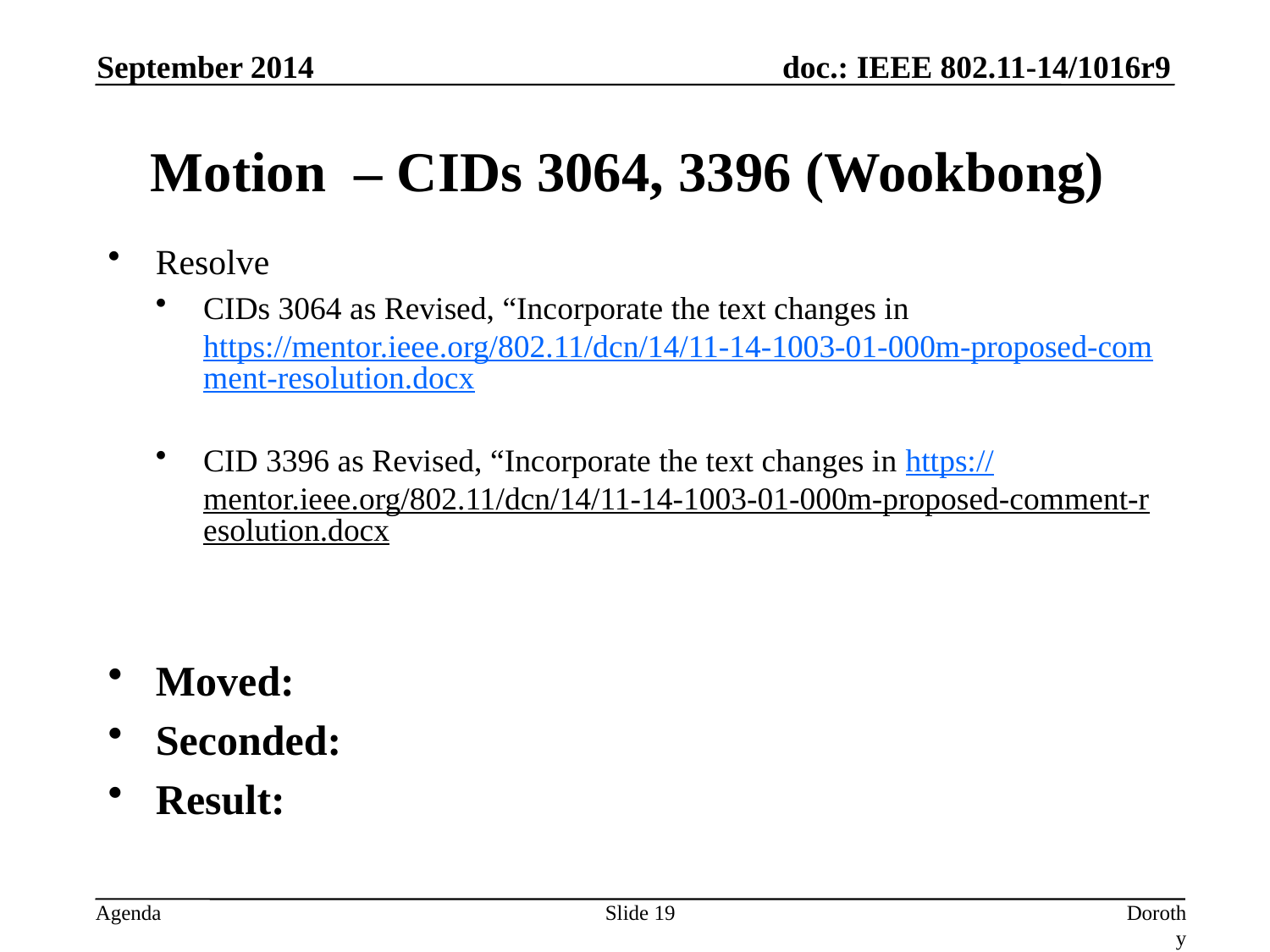

September 2014
# Motion  – CIDs 3064, 3396 (Wookbong)
Resolve
CIDs 3064 as Revised, “Incorporate the text changes in https://mentor.ieee.org/802.11/dcn/14/11-14-1003-01-000m-proposed-comment-resolution.docx
CID 3396 as Revised, “Incorporate the text changes in https://mentor.ieee.org/802.11/dcn/14/11-14-1003-01-000m-proposed-comment-resolution.docx

Moved:
Seconded:
Result:

Slide 19
Dorothy Stanley, Aruba Networks